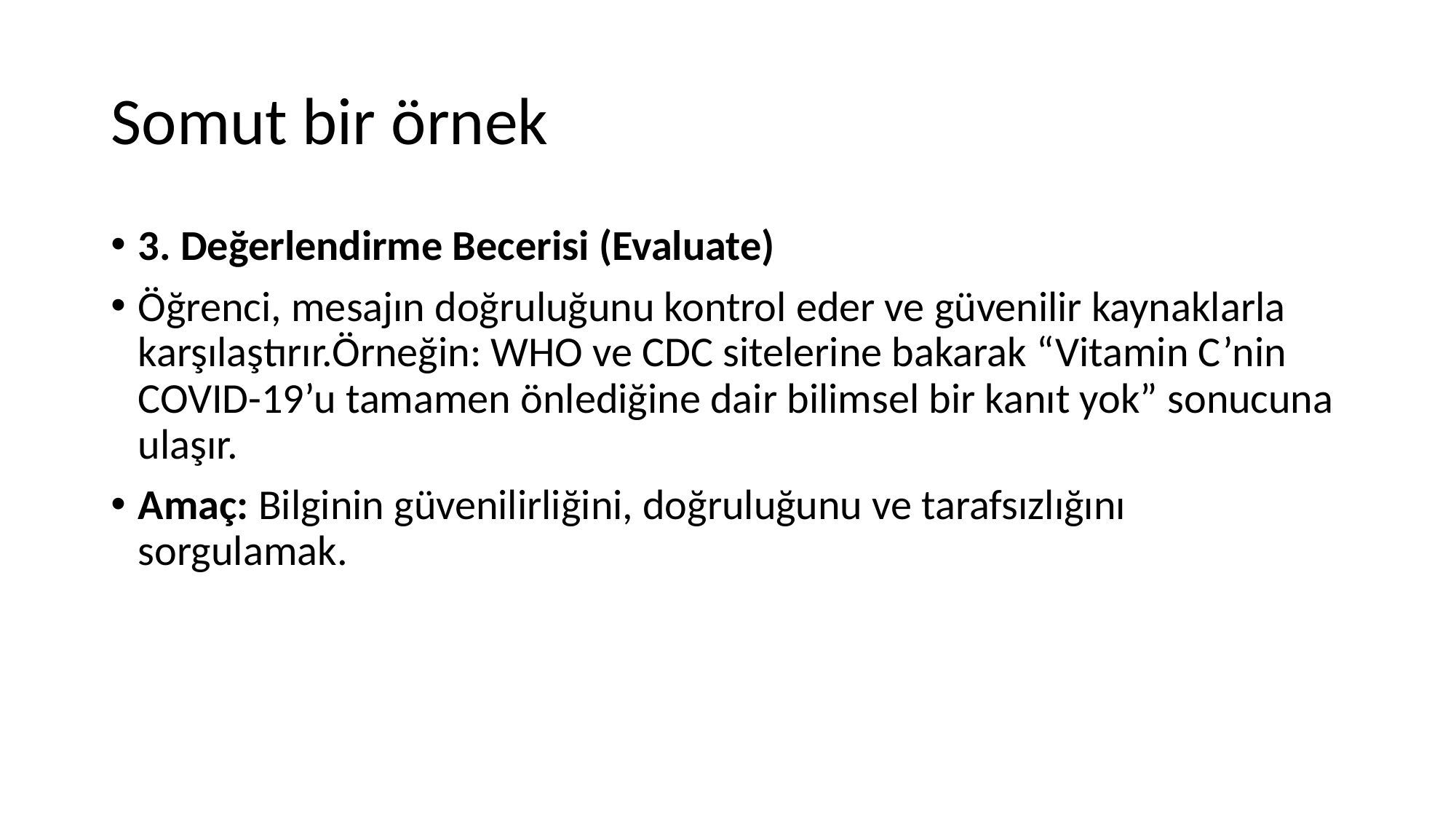

# Somut bir örnek
3. Değerlendirme Becerisi (Evaluate)
Öğrenci, mesajın doğruluğunu kontrol eder ve güvenilir kaynaklarla karşılaştırır.Örneğin: WHO ve CDC sitelerine bakarak “Vitamin C’nin COVID-19’u tamamen önlediğine dair bilimsel bir kanıt yok” sonucuna ulaşır.
Amaç: Bilginin güvenilirliğini, doğruluğunu ve tarafsızlığını sorgulamak.